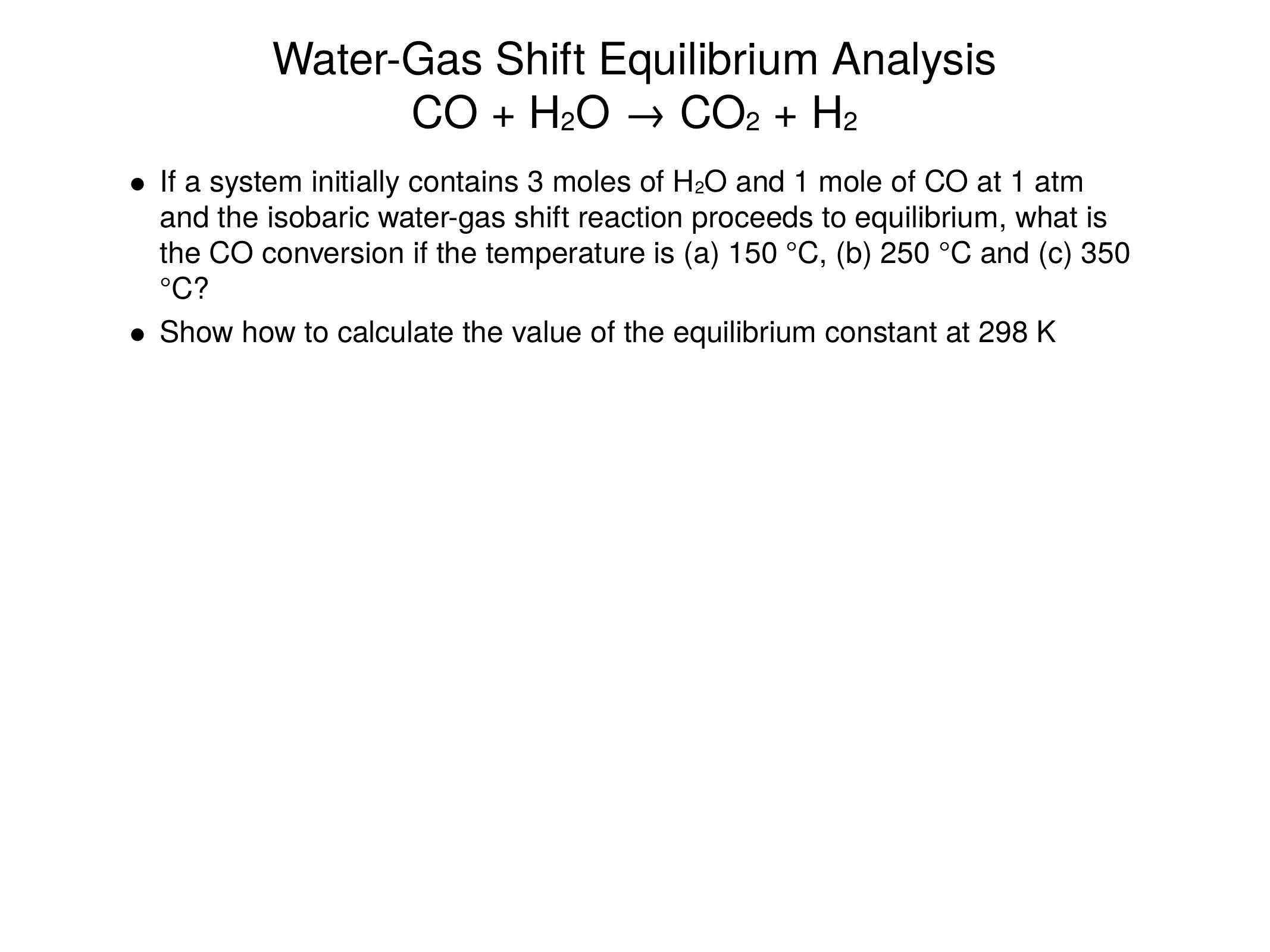

# Water-Gas Shift Equilibrium Analysis CO + H2O → CO2 + H2
If a system initially contains 3 moles of H2O and 1 mole of CO at 1 atm and the isobaric water-gas shift reaction proceeds to equilibrium, what is the CO conversion if the temperature is (a) 150 °C, (b) 250 °C and (c) 350 °C?
Show how to calculate the value of the equilibrium constant at 298 K